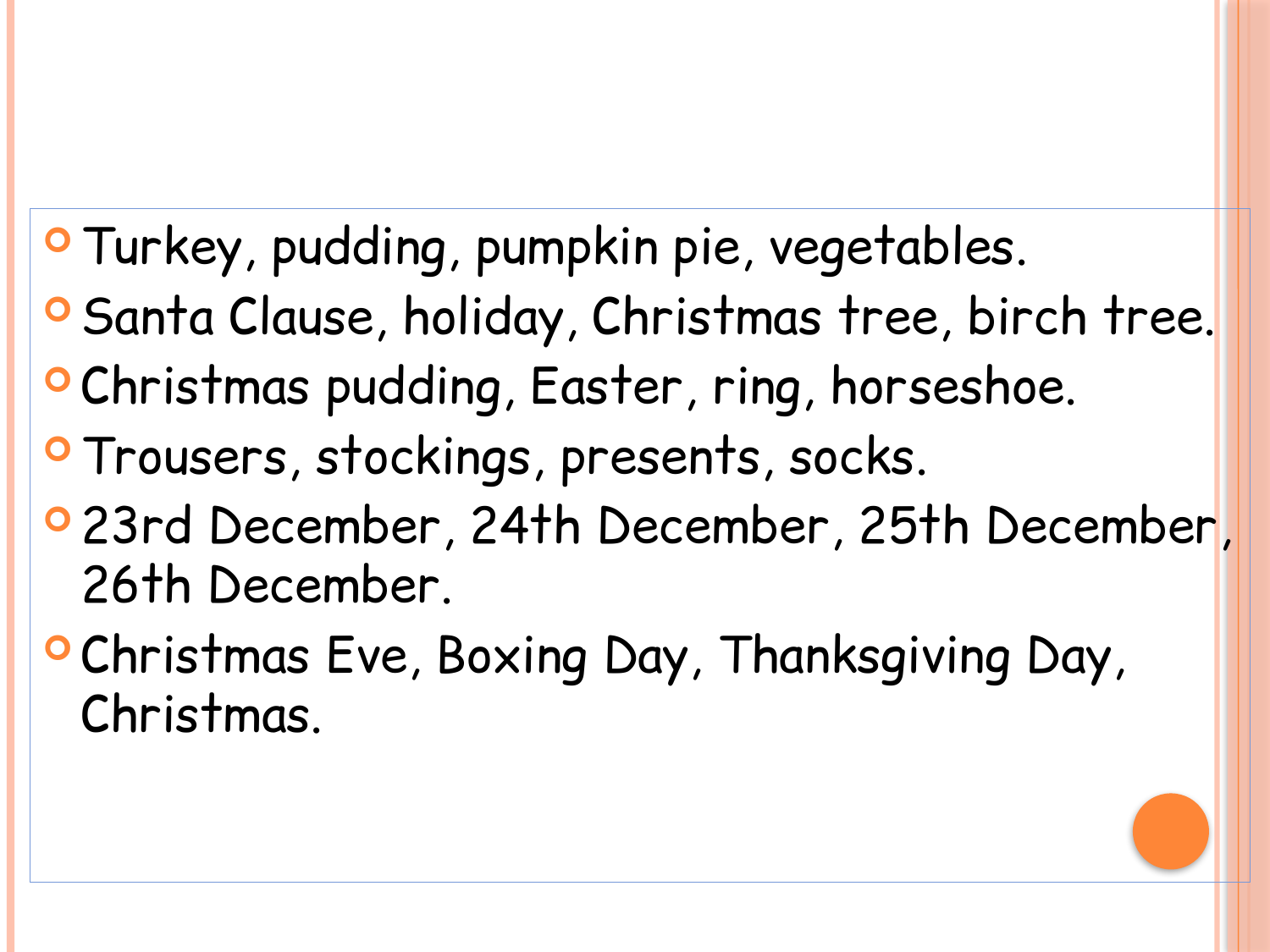

Turkey, pudding, pumpkin pie, vegetables.
Santa Clause, holiday, Christmas tree, birch tree.
Christmas pudding, Easter, ring, horseshoe.
Trousers, stockings, presents, socks.
23rd December, 24th December, 25th December, 26th December.
Christmas Eve, Boxing Day, Thanksgiving Day, Christmas.